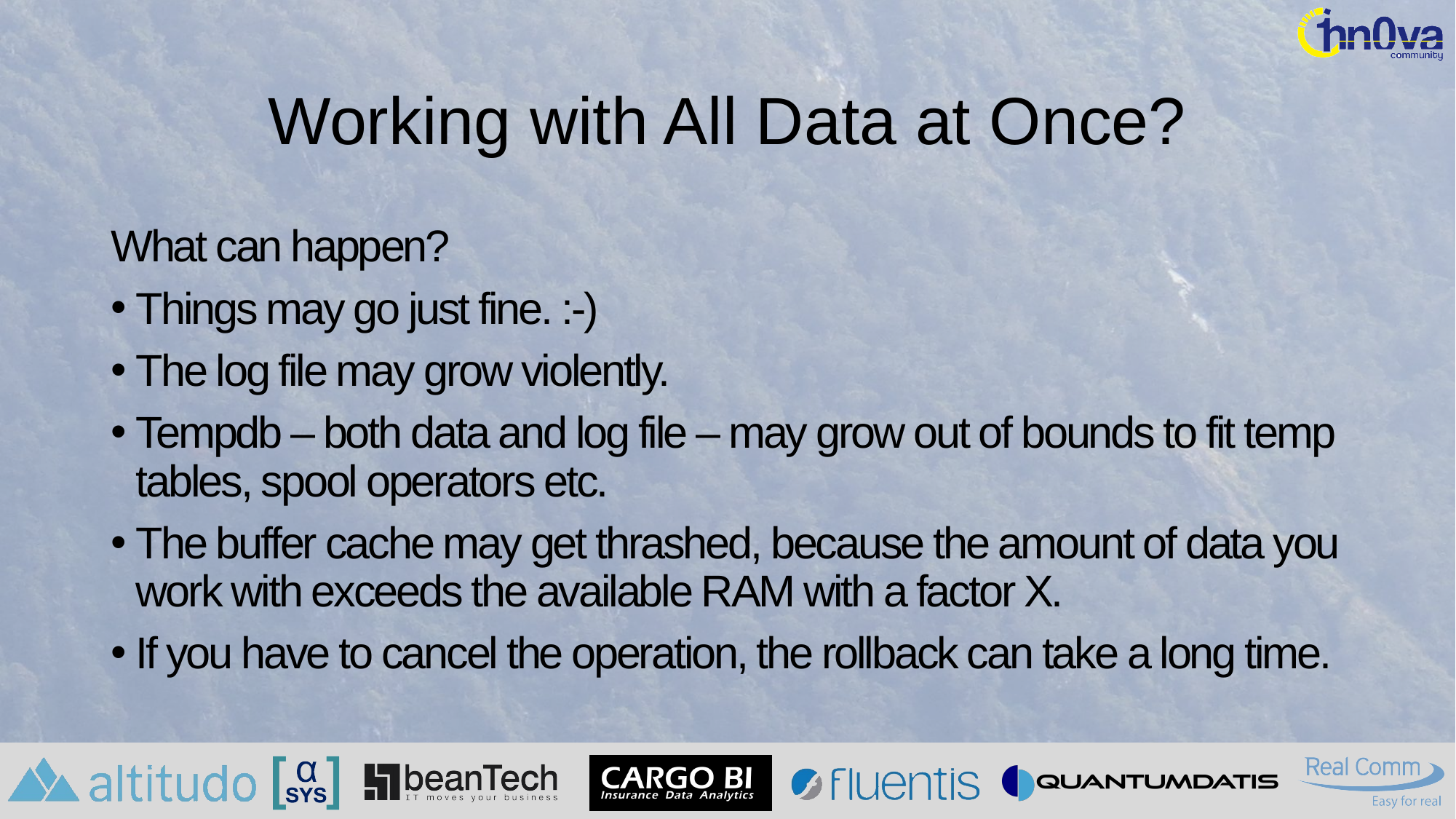

# Working with All Data at Once?
What can happen?
Things may go just fine. :-)
The log file may grow violently.
Tempdb – both data and log file – may grow out of bounds to fit temp tables, spool operators etc.
The buffer cache may get thrashed, because the amount of data you work with exceeds the available RAM with a factor X.
If you have to cancel the operation, the rollback can take a long time.